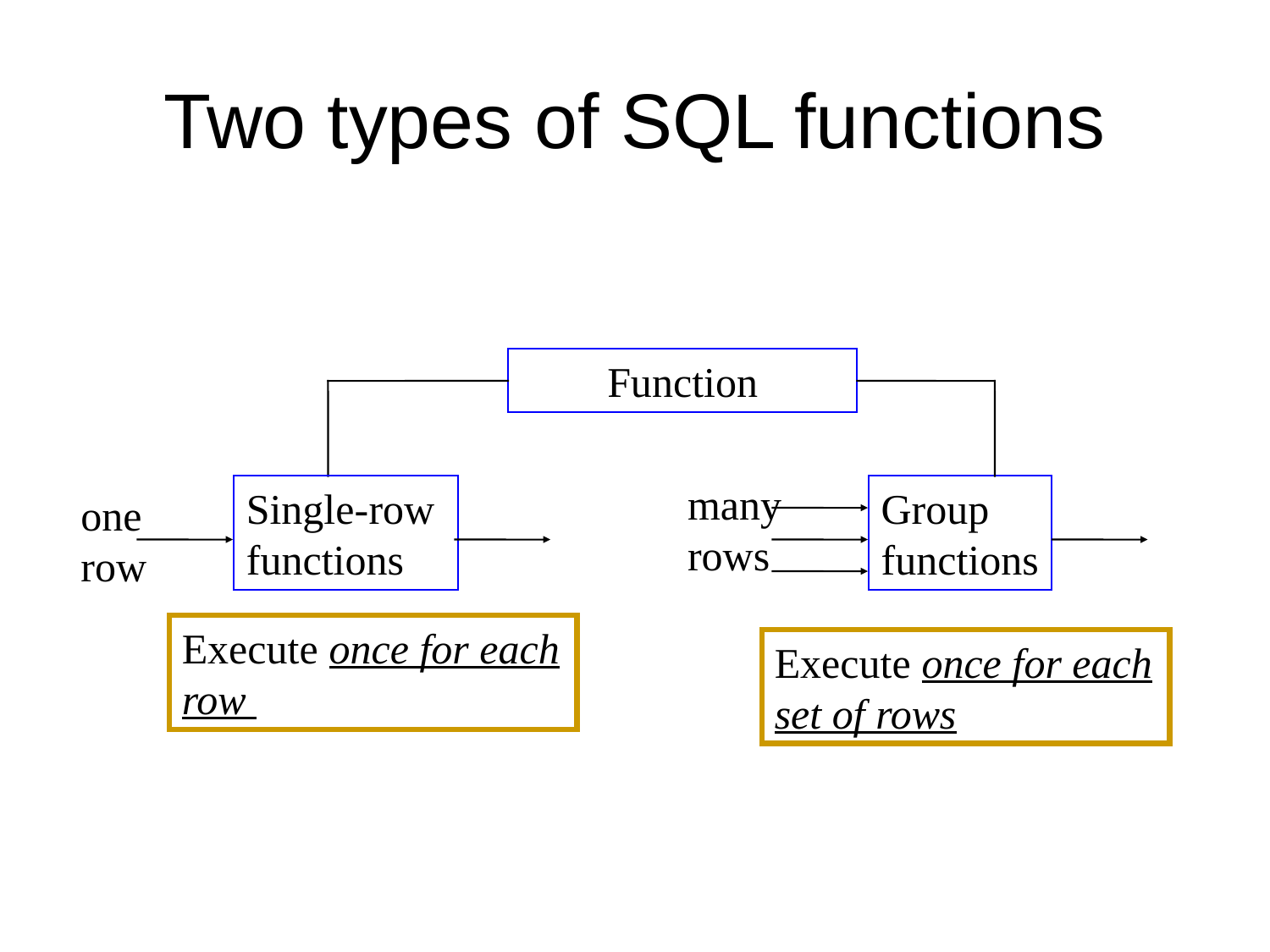

# Two types of SQL functions
Function

many
rows
Single-row
functions
Group
functions
one
row

Execute once for each row
Execute once for each set of rows